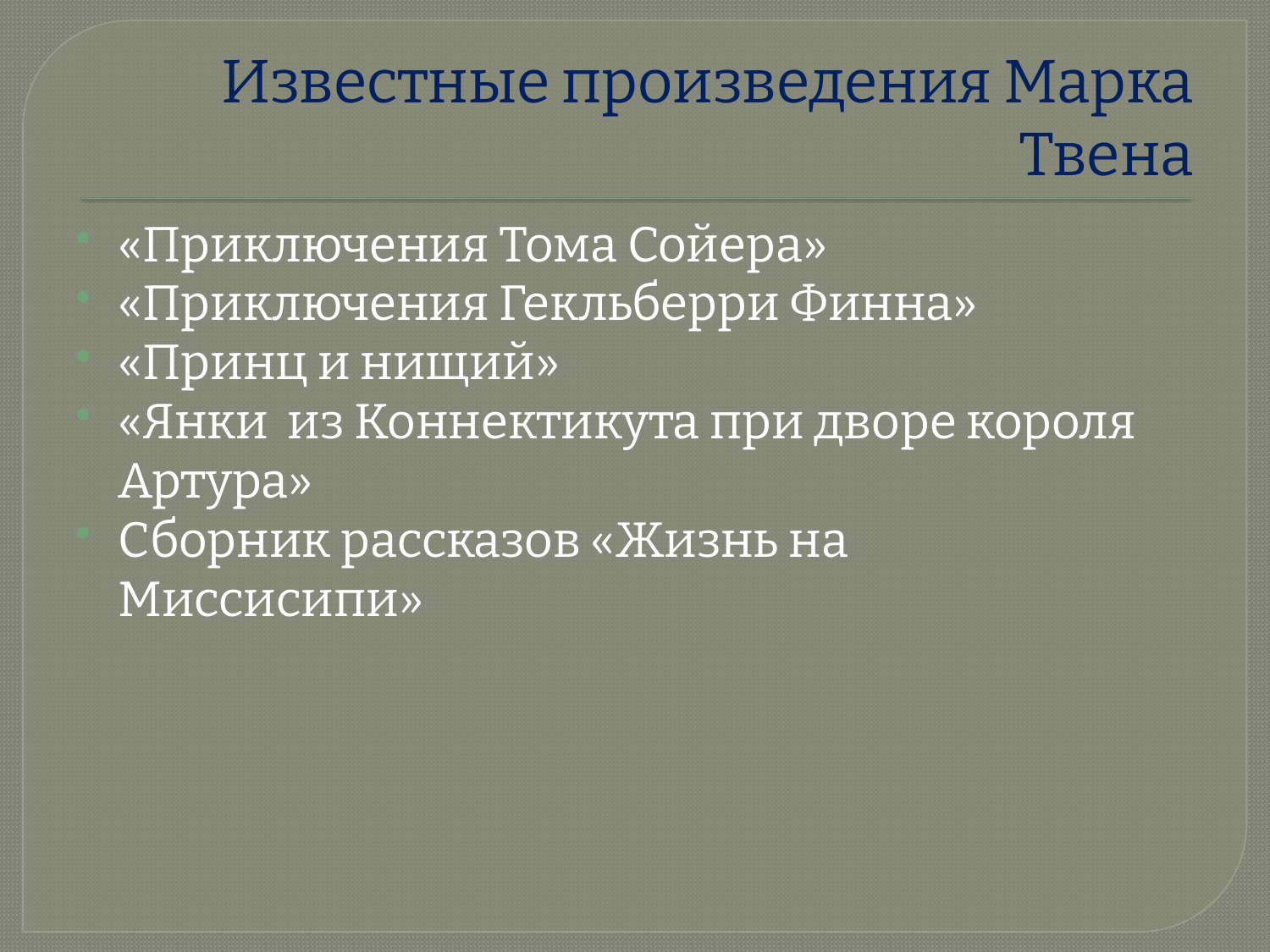

# Известные произведения Марка Твена
«Приключения Тома Сойера»
«Приключения Гекльберри Финна»
«Принц и нищий»
«Янки  из Коннектикута при дворе короля Артура»
Сборник рассказов «Жизнь на Миссисипи»